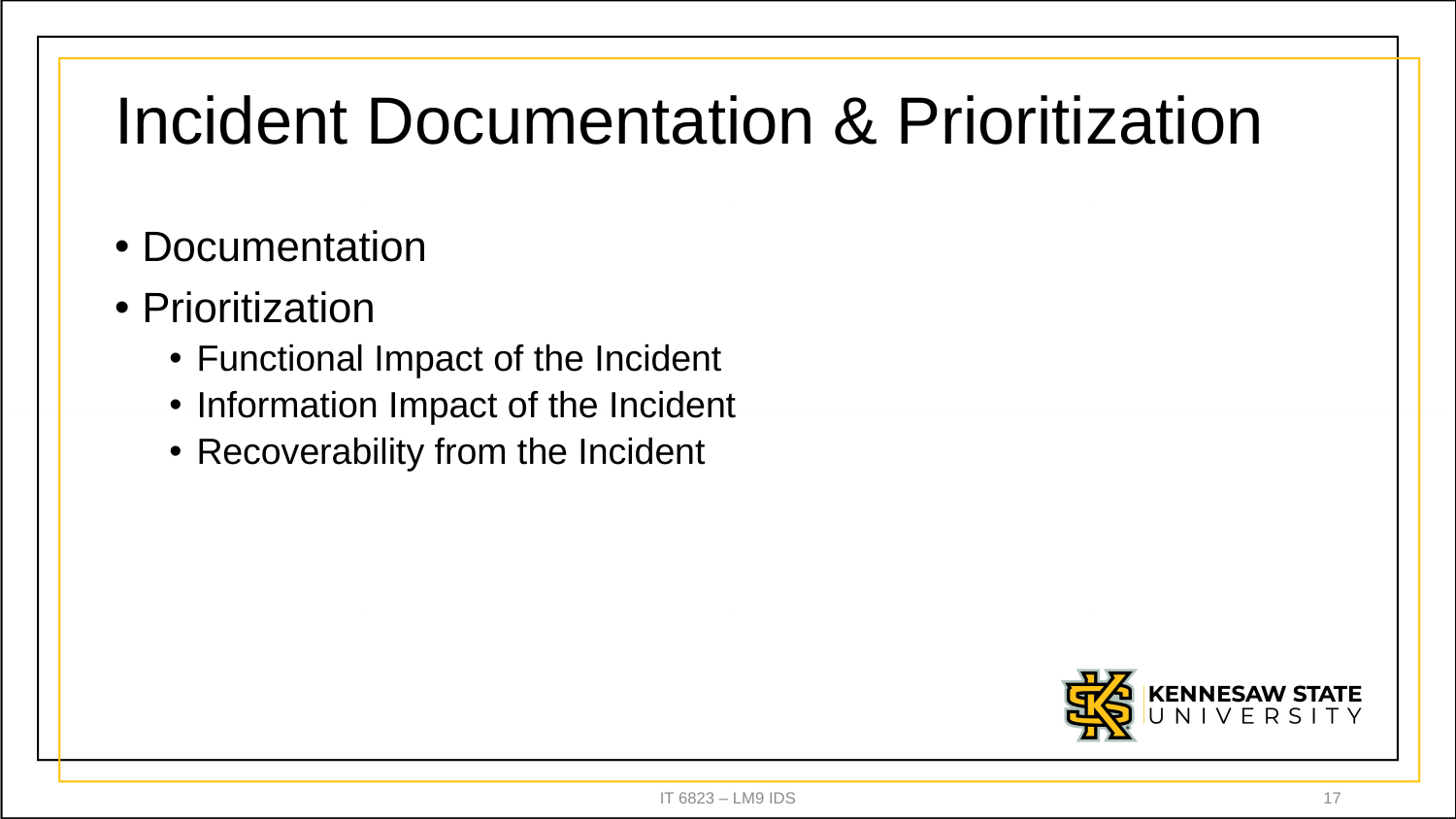

# Incident Documentation & Prioritization
Documentation
Prioritization
Functional Impact of the Incident
Information Impact of the Incident
Recoverability from the Incident

IT 6823 – LM9 IDS
17